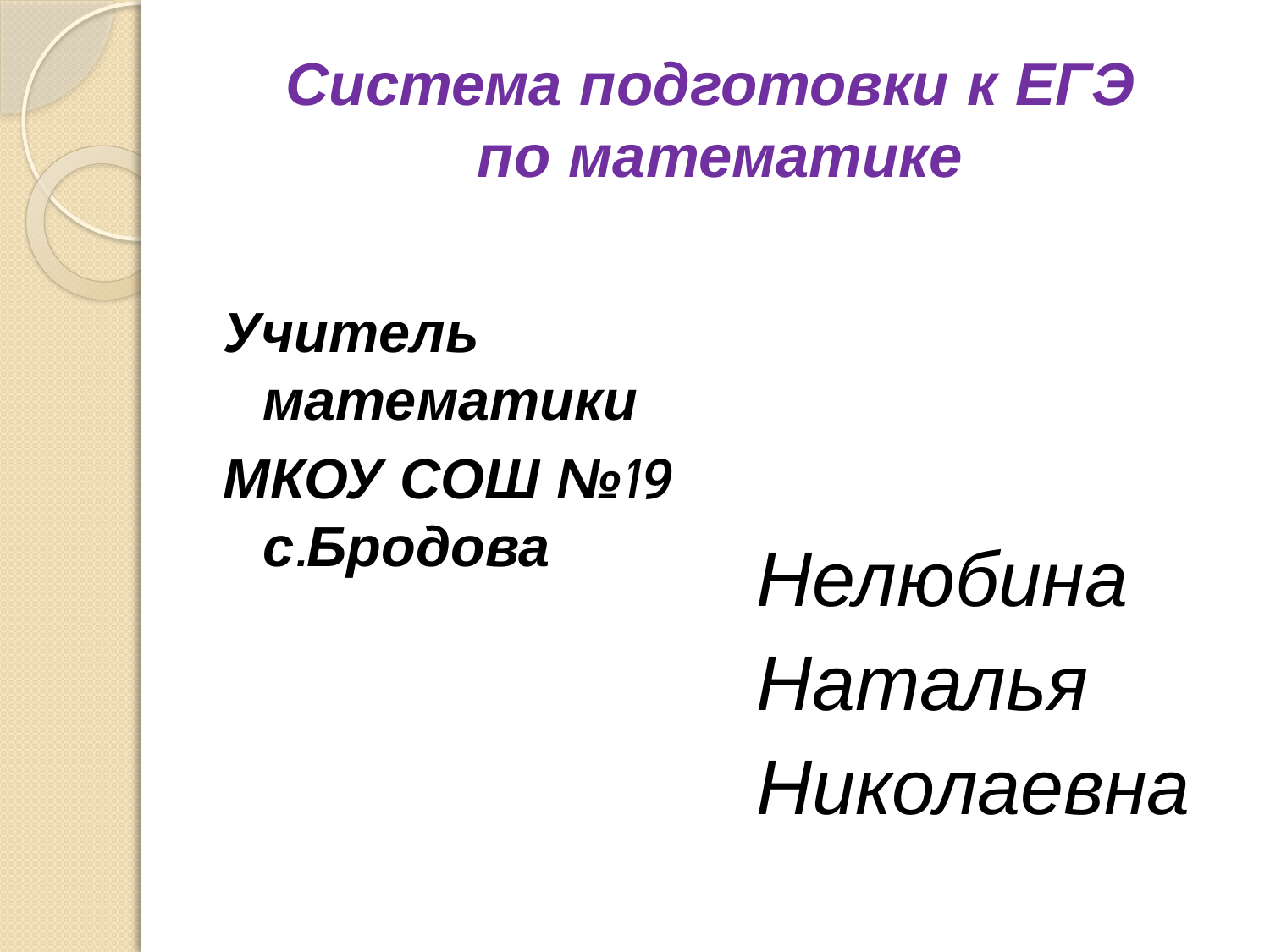

# Система подготовки к ЕГЭ по математике

Учитель математики
МКОУ СОШ №19 с.Бродова

Нелюбина
Наталья
Николаевна